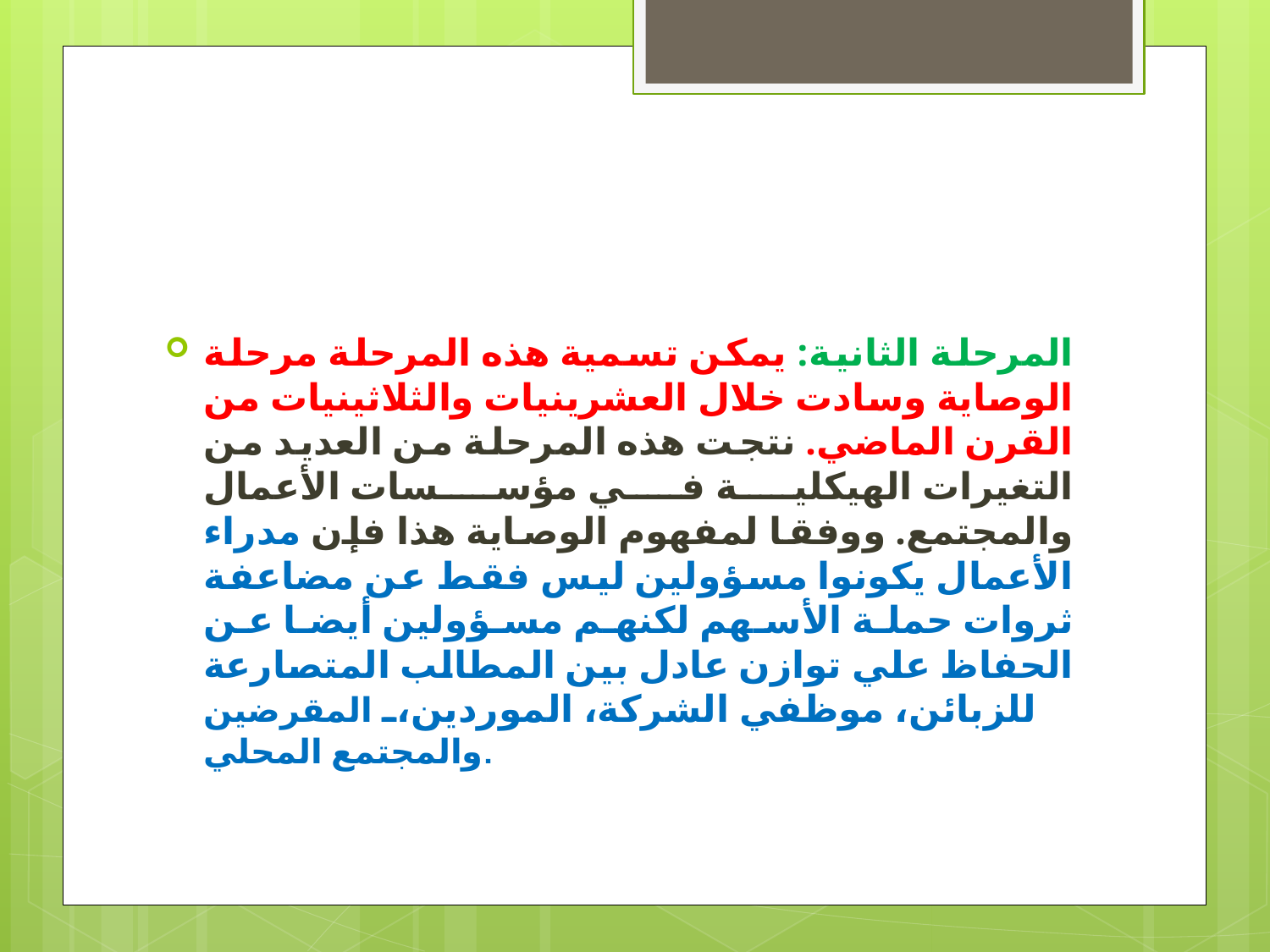

#
المرحلة الثانية: يمكن تسمية هذه المرحلة مرحلة الوصاية وسادت خلال العشرينيات والثلاثينيات من القرن الماضي. نتجت هذه المرحلة من العديد من التغيرات الهيكلية في مؤسسات الأعمال والمجتمع. ووفقا لمفهوم الوصاية هذا فإن مدراء الأعمال يكونوا مسؤولين ليس فقط عن مضاعفة ثروات حملة الأسهم لكنهم مسؤولين أيضا عن الحفاظ علي توازن عادل بين المطالب المتصارعة للزبائن، موظفي الشركة، الموردين، المقرضين والمجتمع المحلي.